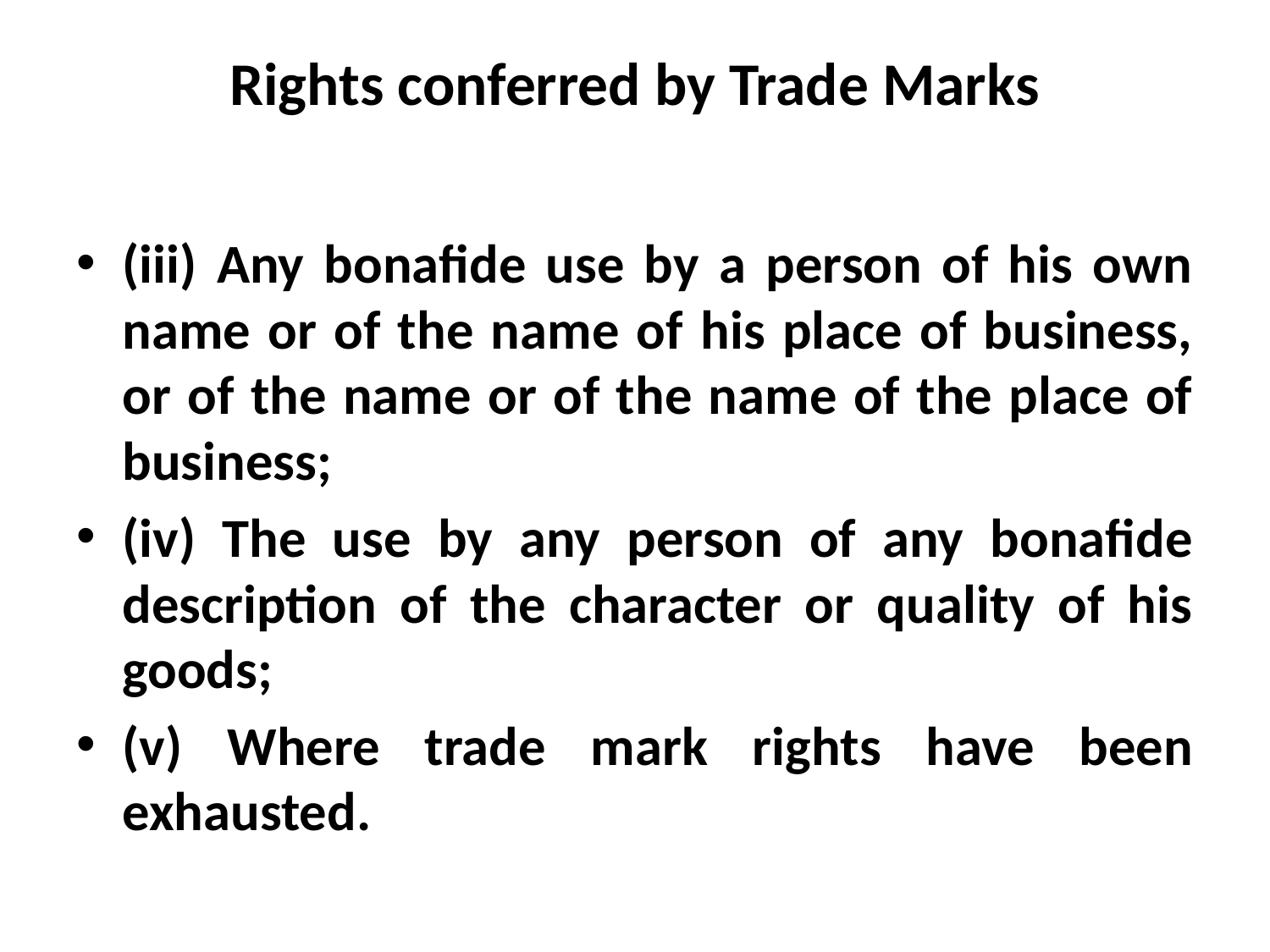

# Rights conferred by Trade Marks
(iii) Any bonafide use by a person of his own name or of the name of his place of business, or of the name or of the name of the place of business;
(iv) The use by any person of any bonafide description of the character or quality of his goods;
(v) Where trade mark rights have been exhausted.